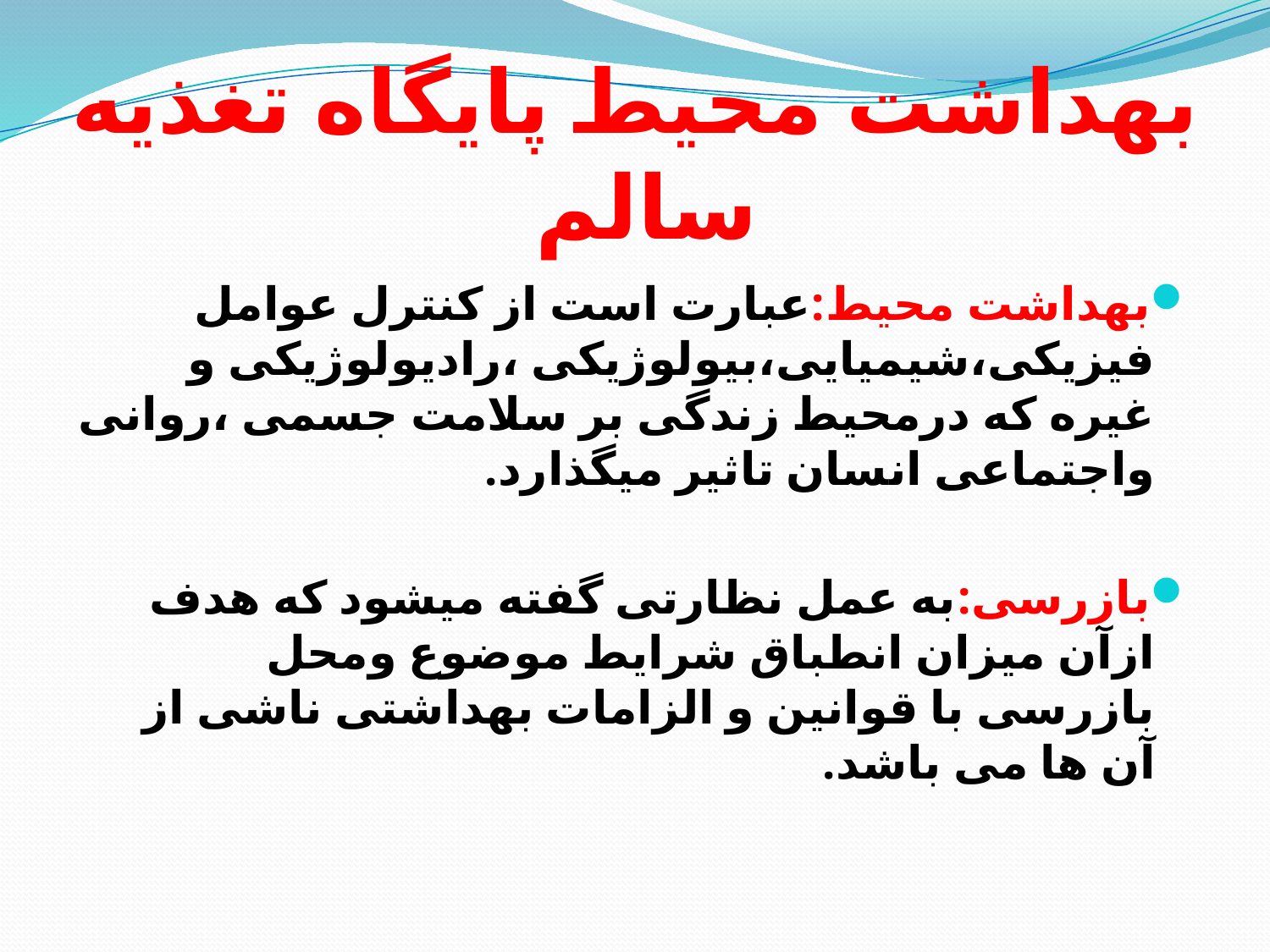

# بهداشت محیط پایگاه تغذیه سالم
بهداشت محیط:عبارت است از کنترل عوامل فیزیکی،شیمیایی،بیولوژیکی ،رادیولوژیکی و غیره که درمحیط زندگی بر سلامت جسمی ،روانی واجتماعی انسان تاثیر میگذارد.

بازرسی:به عمل نظارتی گفته میشود که هدف ازآن میزان انطباق شرایط موضوع ومحل بازرسی با قوانین و الزامات بهداشتی ناشی از آن ها می باشد.